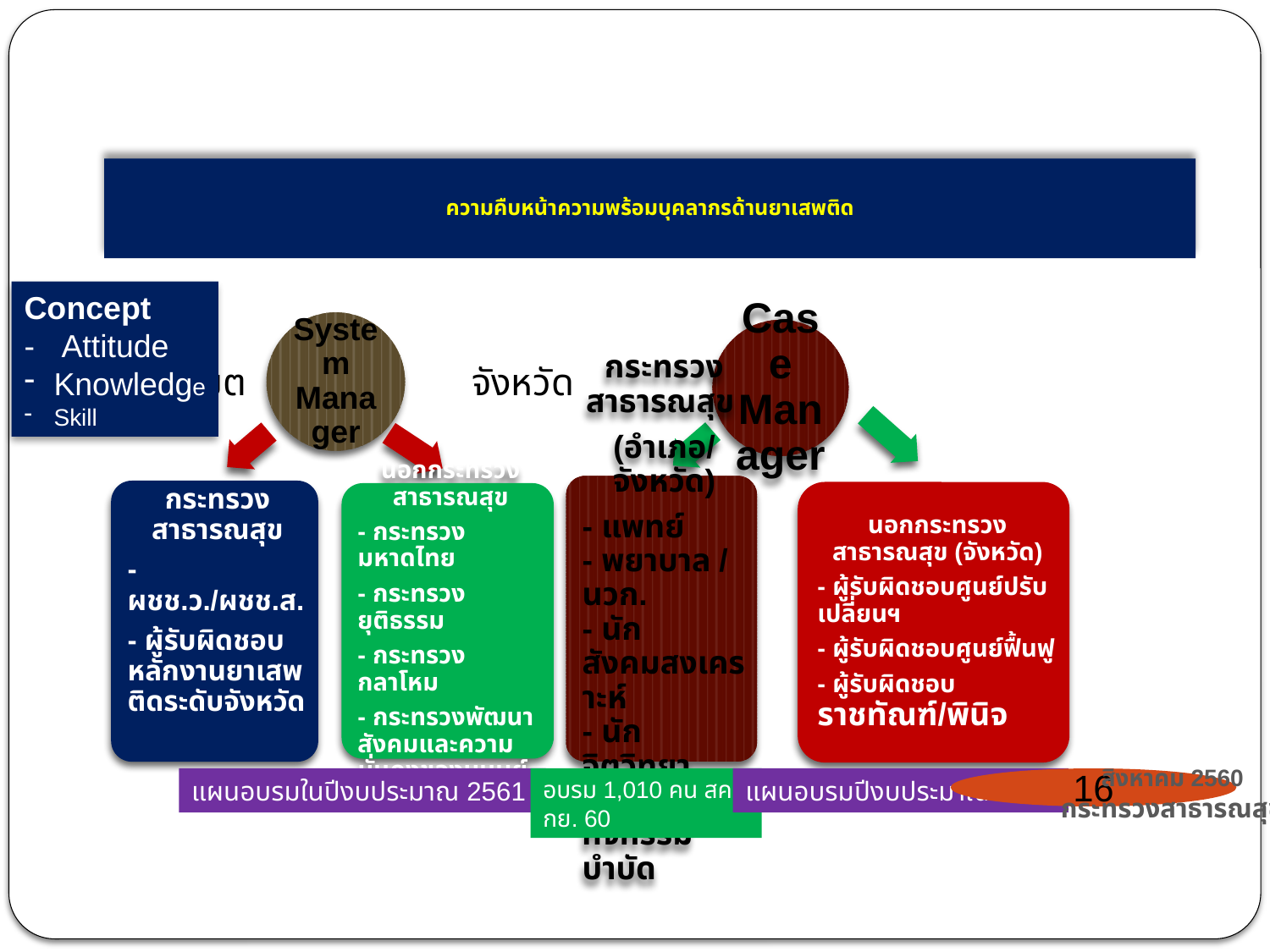

# ความคืบหน้าความพร้อมบุคลากรด้านยาเสพติด
Concept
-   Attitude
Knowledge
Skill
System Manager
กระทรวงสาธารณสุข
- ผชช.ว./ผชช.ส.
- ผู้รับผิดชอบหลักงานยาเสพติดระดับจังหวัด

นอกกระทรวงสาธารณสุข
- กระทรวงมหาดไทย
- กระทรวงยุติธรรม
- กระทรวงกลาโหม
- กระทรวงพัฒนาสังคมและความมั่นคงของมนุษย์
Case Manager
กระทรวงสาธารณสุข
(อำเภอ/จังหวัด)
- แพทย์
- พยาบาล / นวก.
- นักสังคมสงเคราะห์
- นักจิตวิทยา
- นักกิจกรรมบำบัด
นอกกระทรวงสาธารณสุข (จังหวัด)
- ผู้รับผิดชอบศูนย์ปรับเปลี่ยนฯ
- ผู้รับผิดชอบศูนย์ฟื้นฟู
- ผู้รับผิดชอบราชทัณฑ์/พินิจ
เขต
จังหวัด
สิงหาคม 2560
กระทรวงสาธารณสุข
อบรม 1,010 คน สค.-กย. 60
แผนอบรมปีงบประมาณ 2561
16
แผนอบรมในปีงบประมาณ 2561